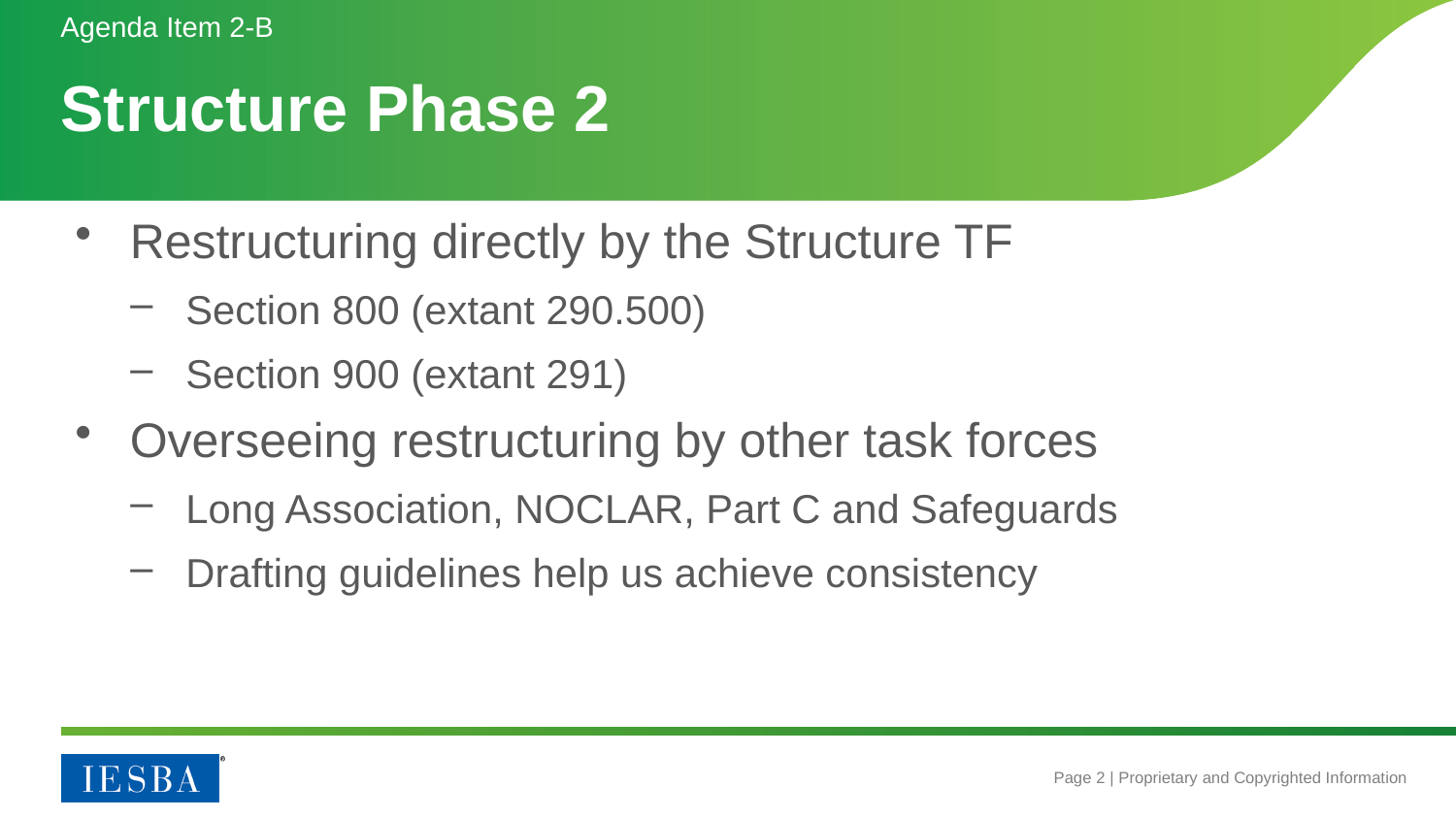

Agenda Item 2-B
# Structure Phase 2
Restructuring directly by the Structure TF
Section 800 (extant 290.500)
Section 900 (extant 291)
Overseeing restructuring by other task forces
Long Association, NOCLAR, Part C and Safeguards
Drafting guidelines help us achieve consistency